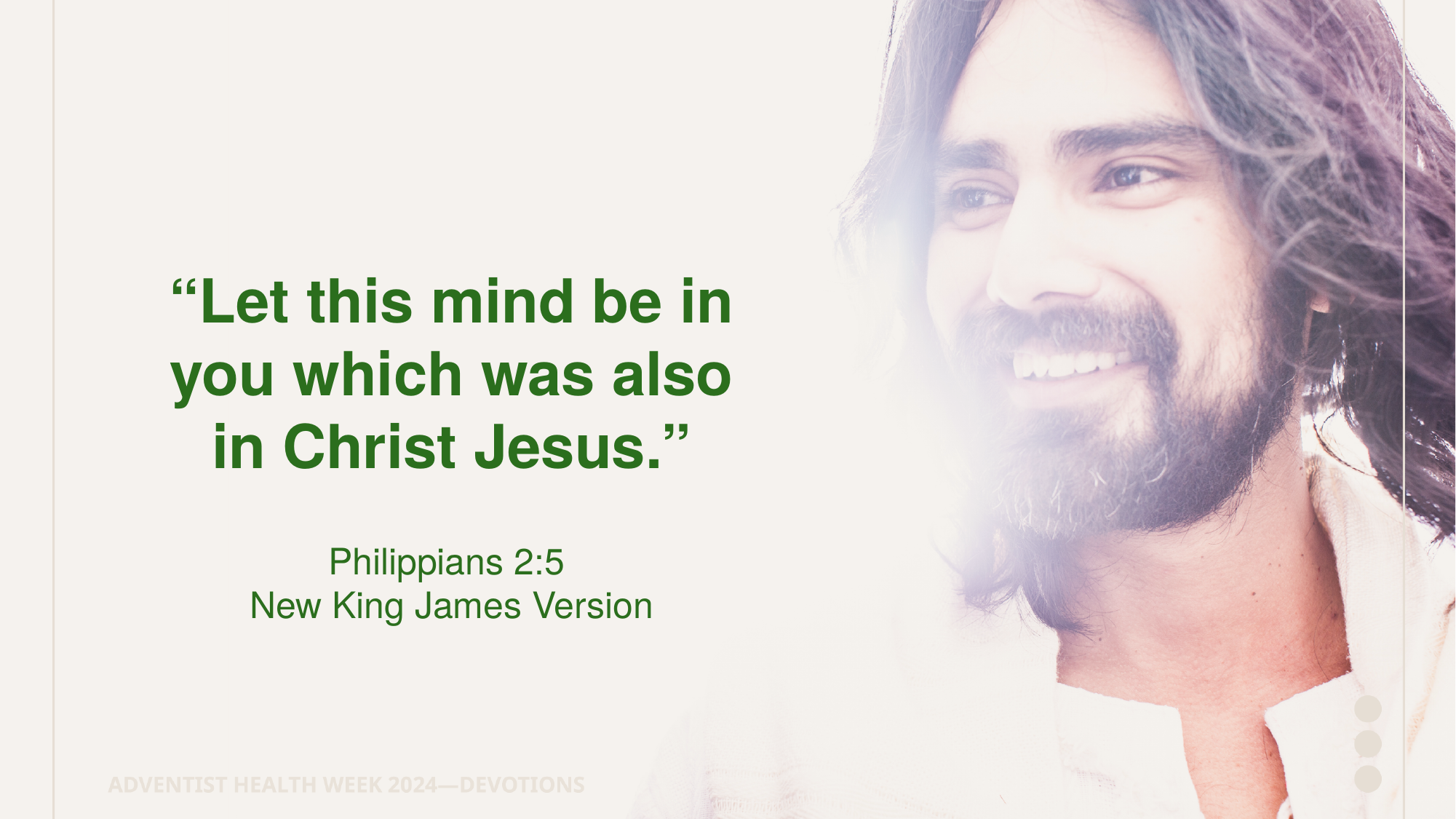

“Let this mind be in you which was also in Christ Jesus.”
Philippians 2:5
New King James Version